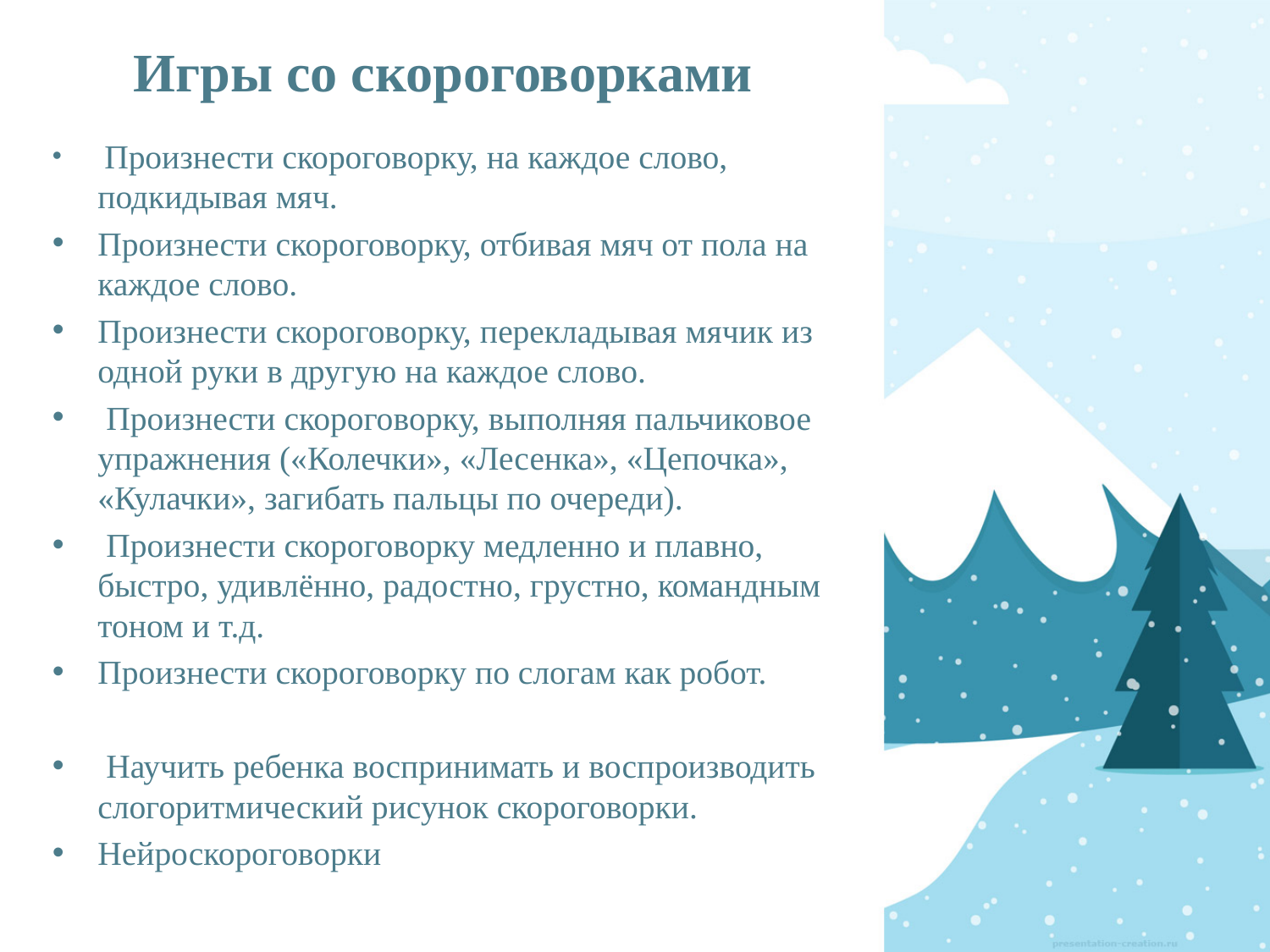

# Игры со скороговорками
 Произнести скороговорку, на каждое слово, подкидывая мяч.
Произнести скороговорку, отбивая мяч от пола на каждое слово.
Произнести скороговорку, перекладывая мячик из одной руки в другую на каждое слово.
 Произнести скороговорку, выполняя пальчиковое упражнения («Колечки», «Лесенка», «Цепочка», «Кулачки», загибать пальцы по очереди).
 Произнести скороговорку медленно и плавно, быстро, удивлённо, радостно, грустно, командным тоном и т.д.
Произнести скороговорку по слогам как робот.

 Научить ребенка воспринимать и воспроизводить слогоритмический рисунок скороговорки.
Нейроскороговорки